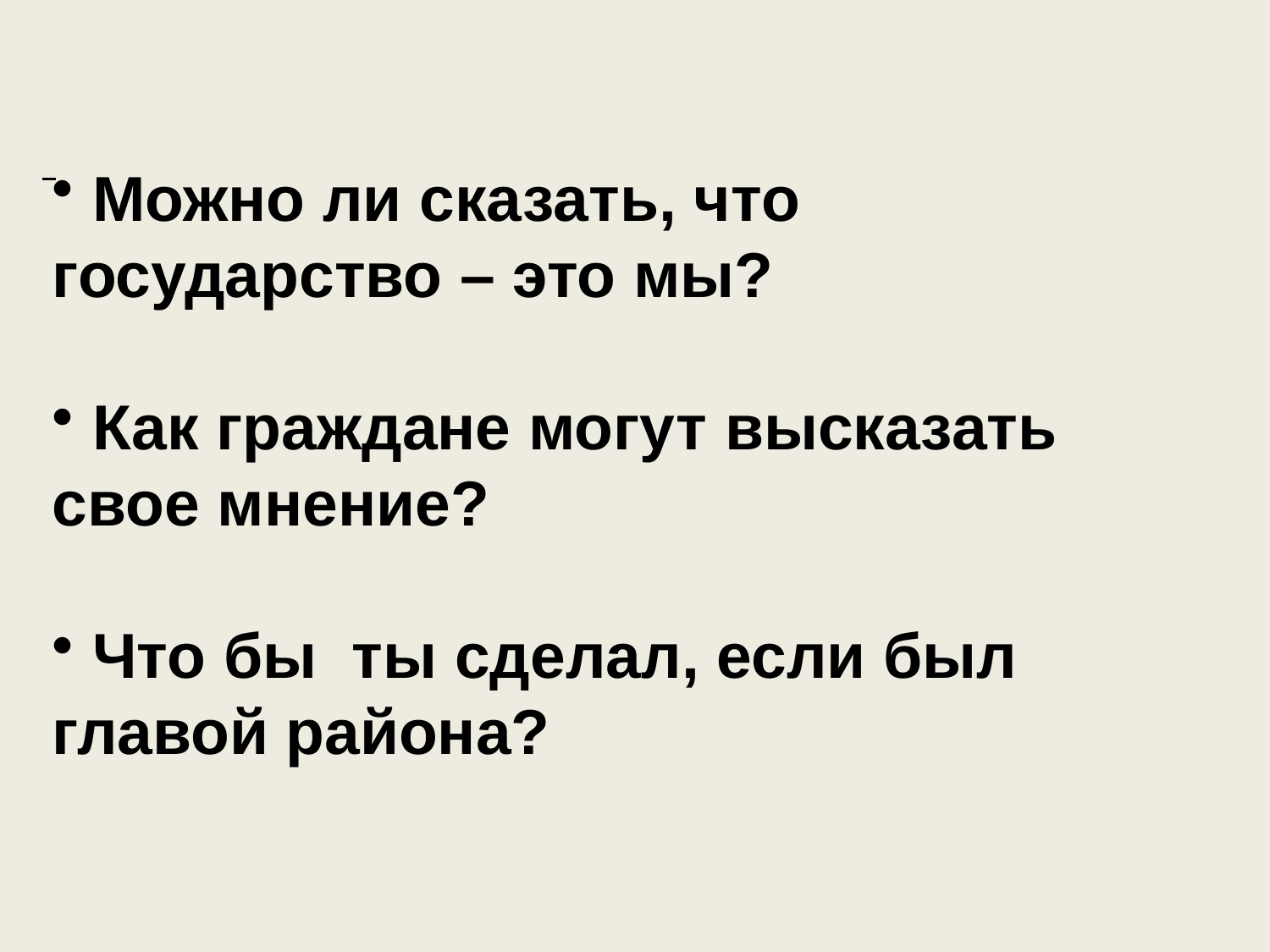

Можно ли сказать, что государство – это мы?

 Как граждане могут высказать свое мнение?

 Что бы  ты сделал, если был главой района?